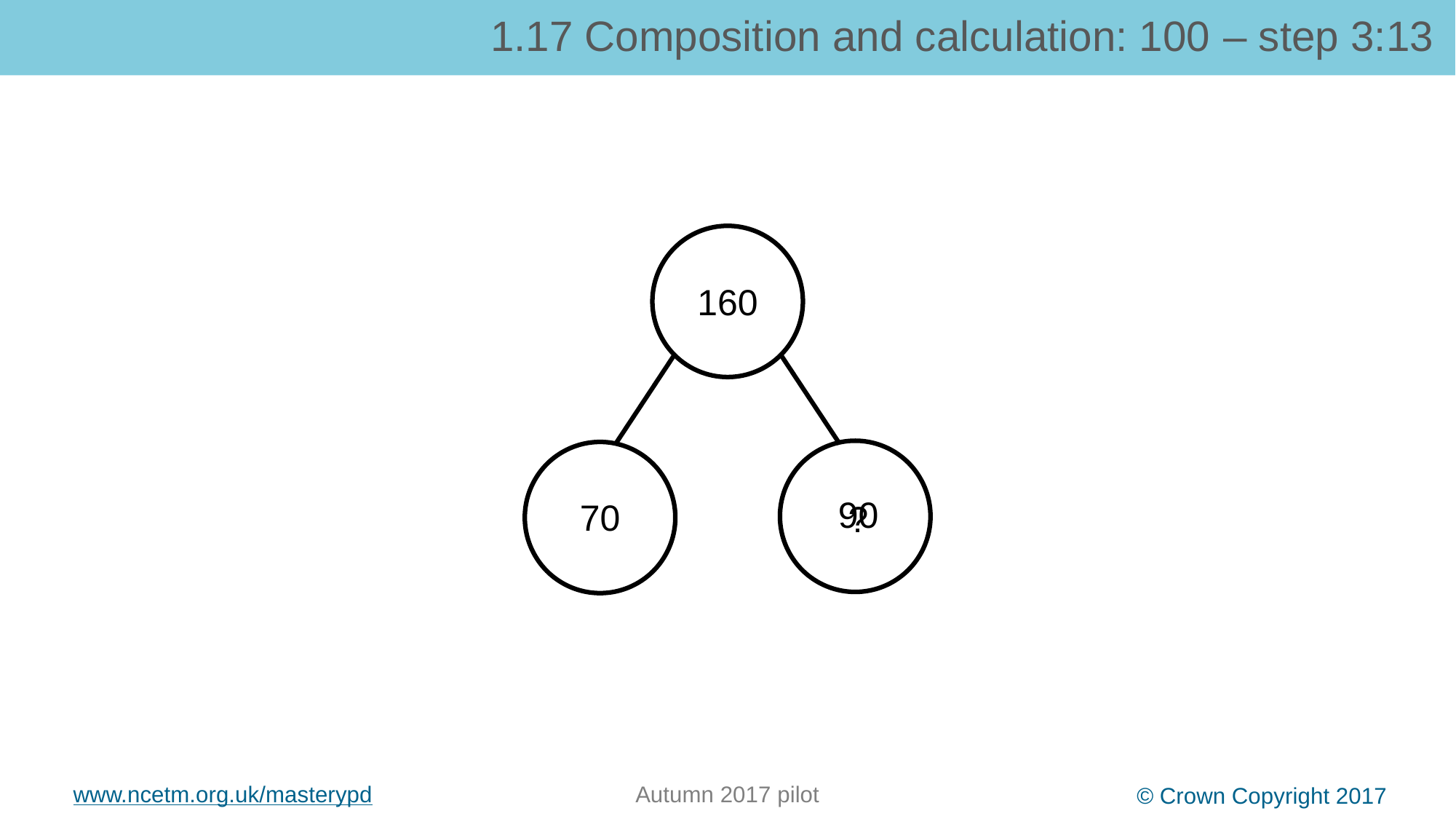

1.17 Composition and calculation: 100 – step 3:13

160
90
70
?